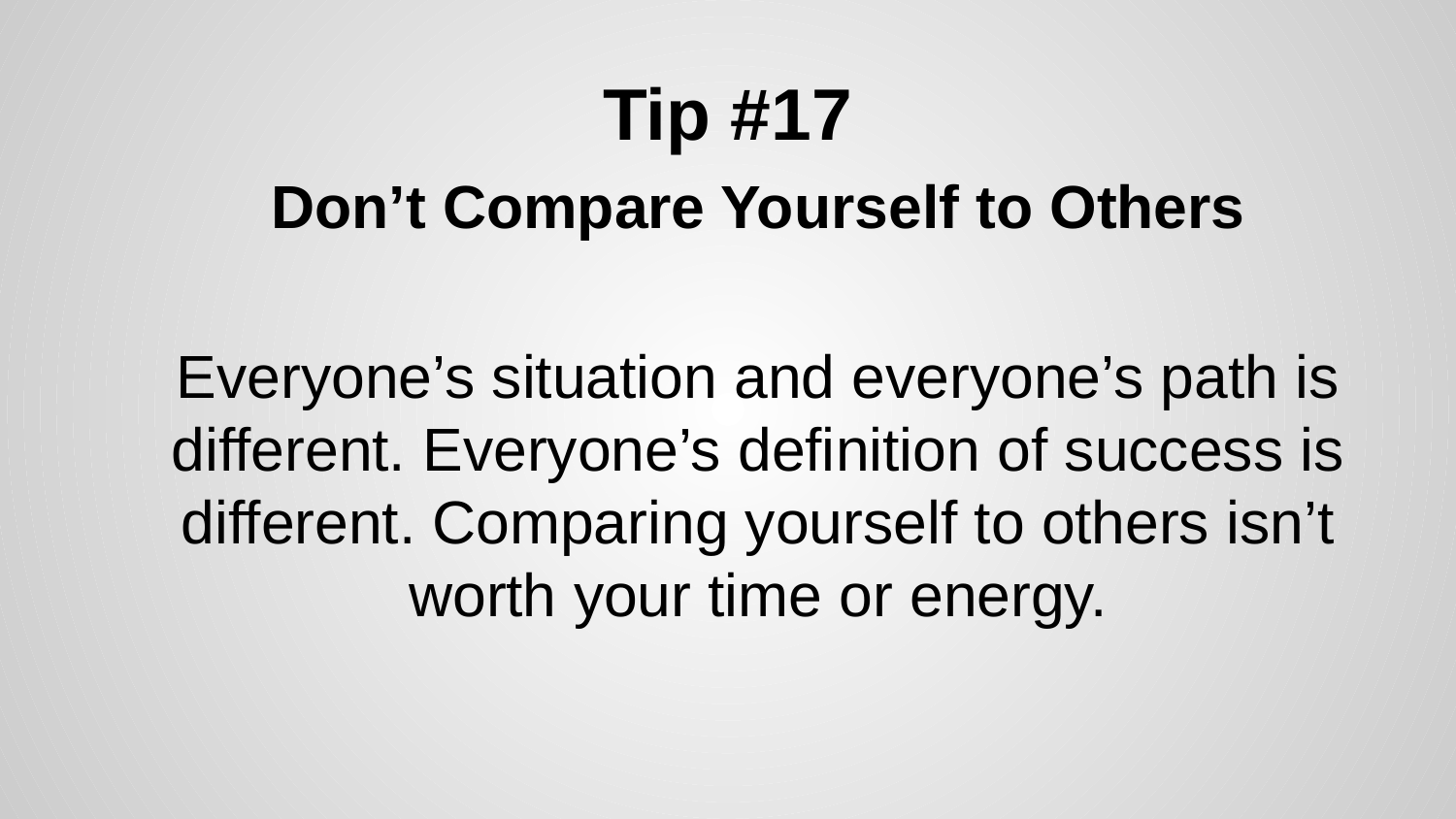

# Tip #17

Don’t Compare Yourself to Others

Everyone’s situation and everyone’s path is different. Everyone’s definition of success is different. Comparing yourself to others isn’t worth your time or energy.